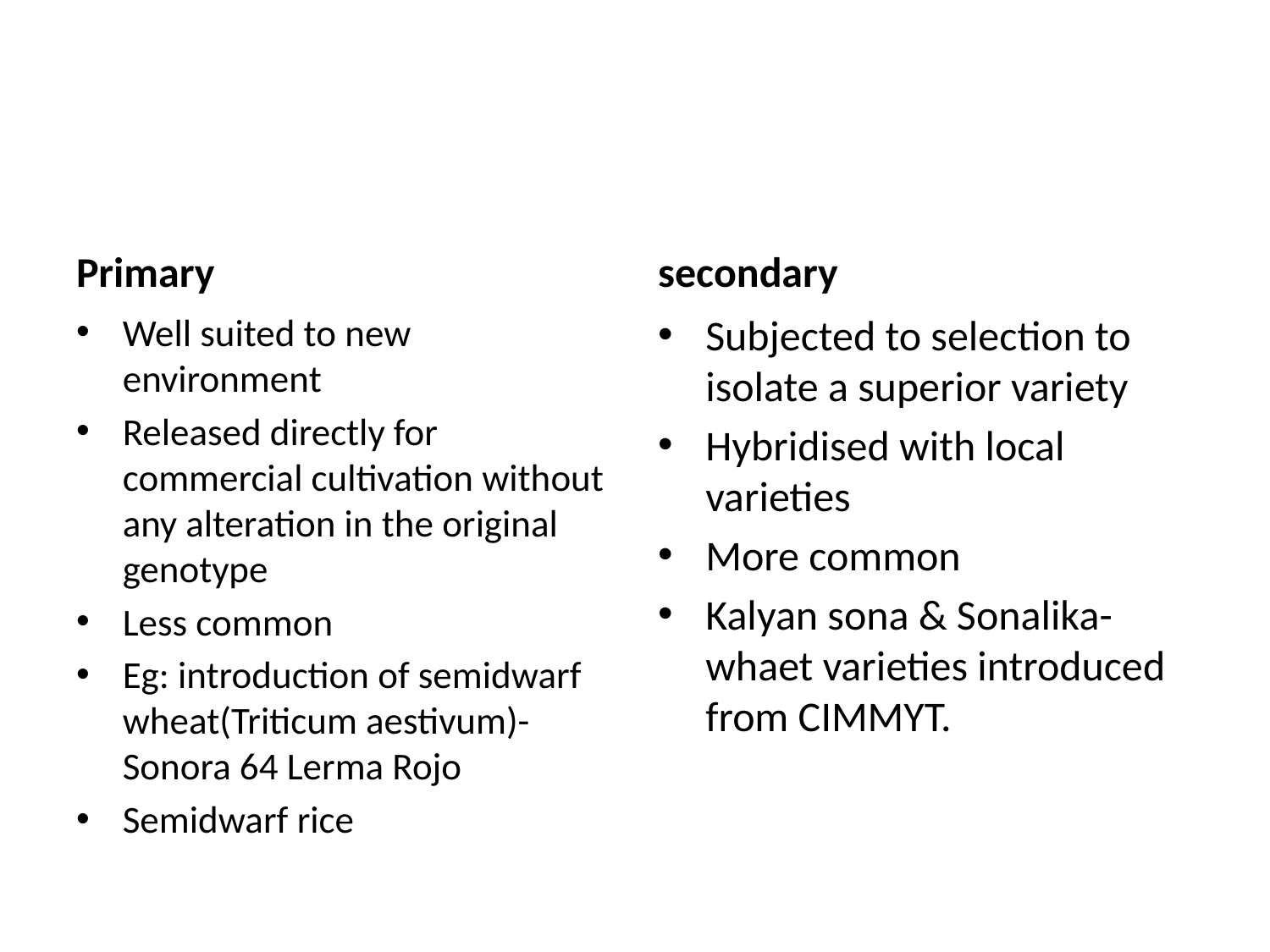

#
Primary
secondary
Well suited to new environment
Released directly for commercial cultivation without any alteration in the original genotype
Less common
Eg: introduction of semidwarf wheat(Triticum aestivum)-Sonora 64 Lerma Rojo
Semidwarf rice

Subjected to selection to isolate a superior variety
Hybridised with local varieties
More common
Kalyan sona & Sonalika- whaet varieties introduced from CIMMYT.